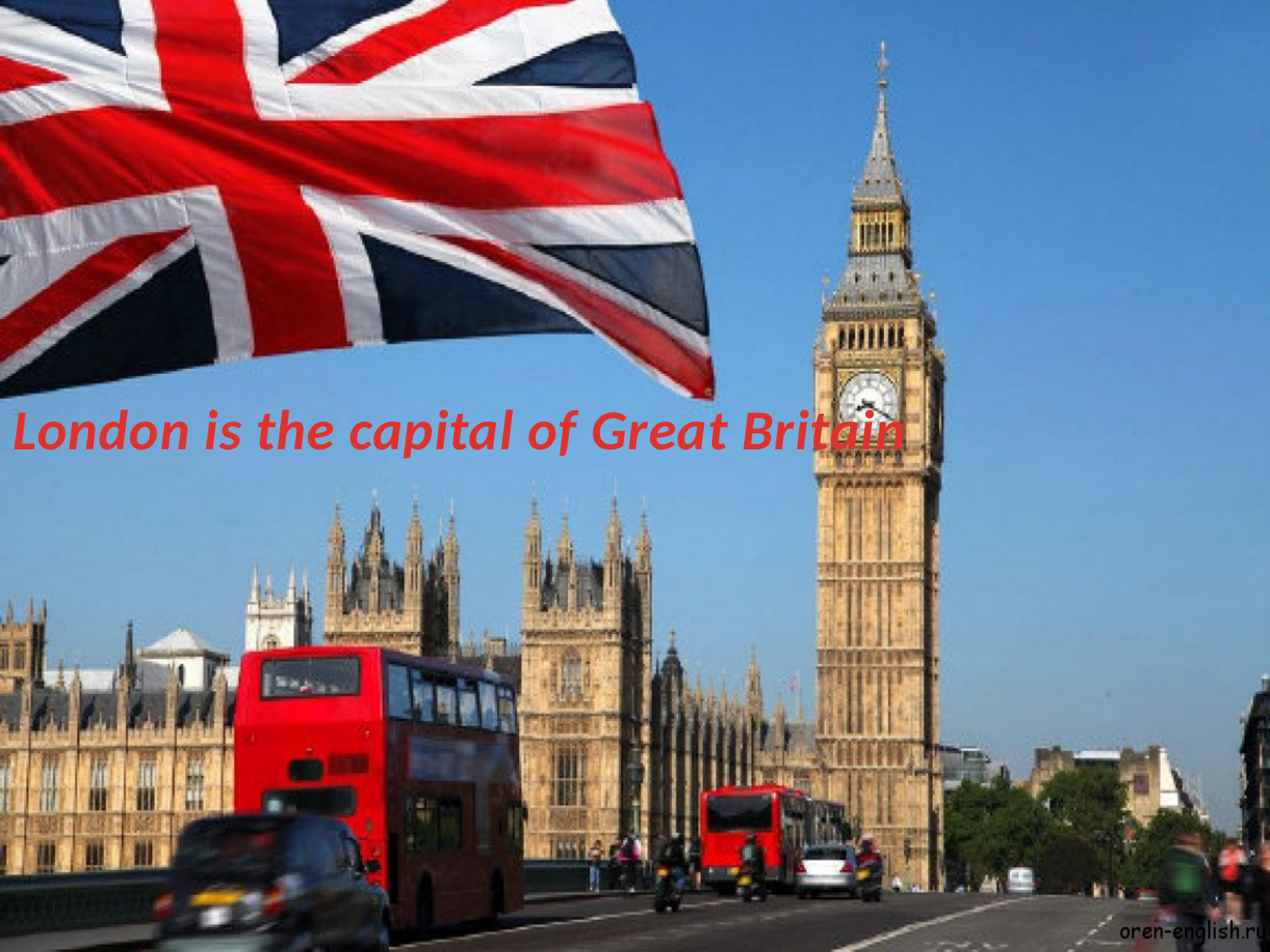

London is the capital of Great Britain